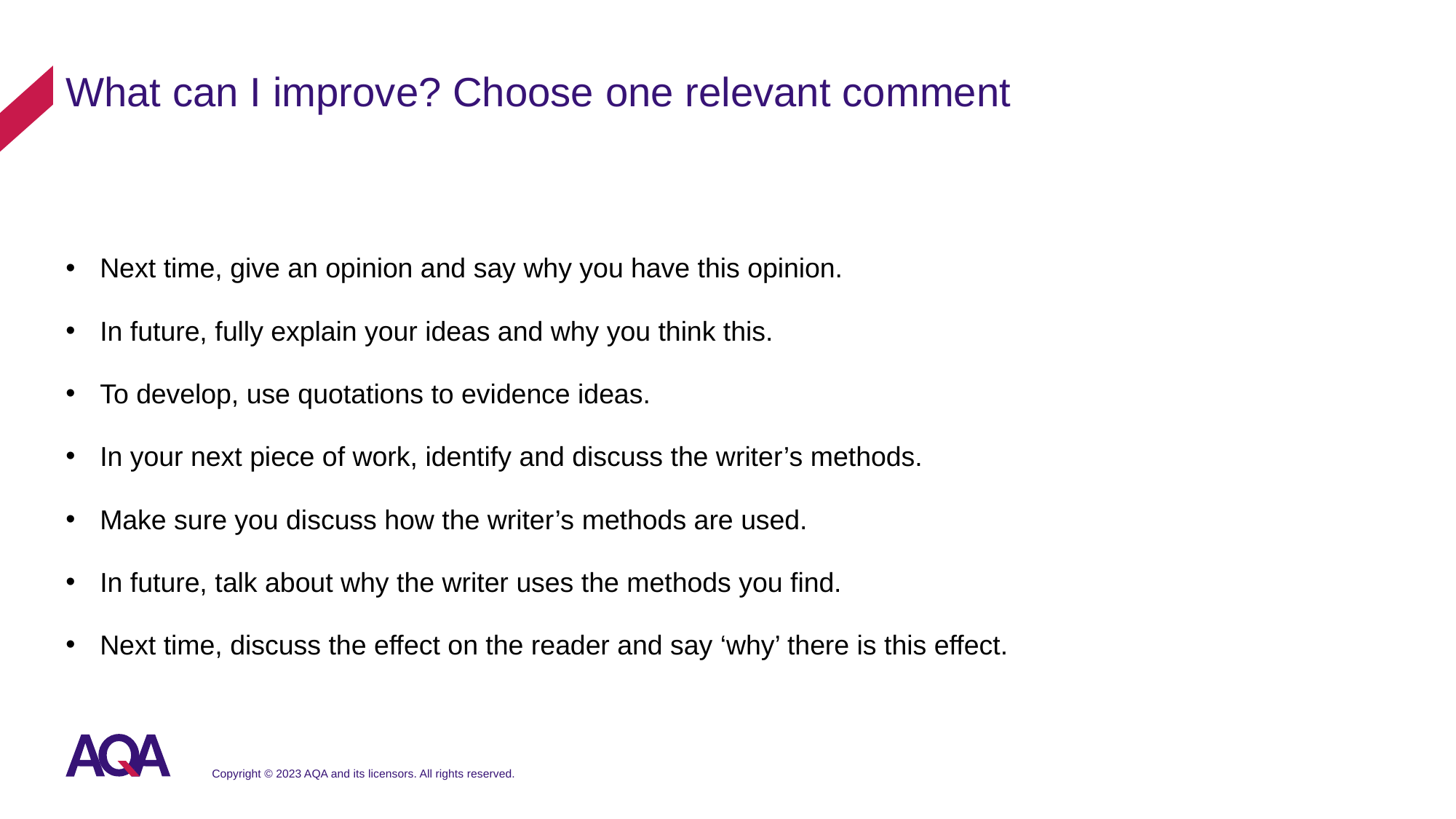

# What can I improve? Choose one relevant comment
Next time, give an opinion and say why you have this opinion.
In future, fully explain your ideas and why you think this.
To develop, use quotations to evidence ideas.
In your next piece of work, identify and discuss the writer’s methods.
Make sure you discuss how the writer’s methods are used.
In future, talk about why the writer uses the methods you find.
Next time, discuss the effect on the reader and say ‘why’ there is this effect.

Copyright © 2023 AQA and its licensors. All rights reserved.